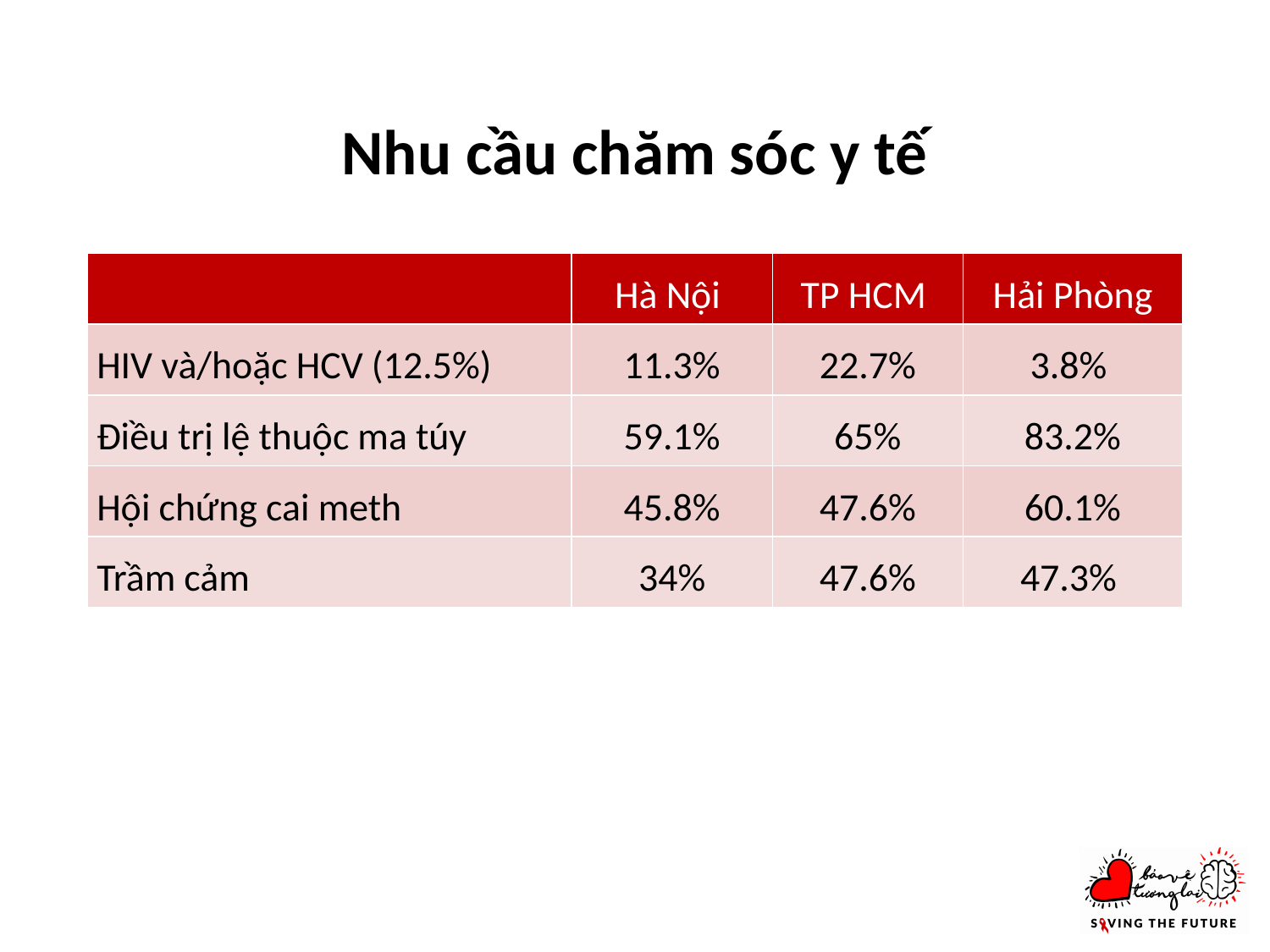

# Nhu cầu chăm sóc y tế
|  | Hà Nội | TP HCM | Hải Phòng |
| --- | --- | --- | --- |
| HIV và/hoặc HCV (12.5%) | 11.3% | 22.7% | 3.8% |
| Điều trị lệ thuộc ma túy | 59.1% | 65% | 83.2% |
| Hội chứng cai meth | 45.8% | 47.6% | 60.1% |
| Trầm cảm | 34% | 47.6% | 47.3% |
19